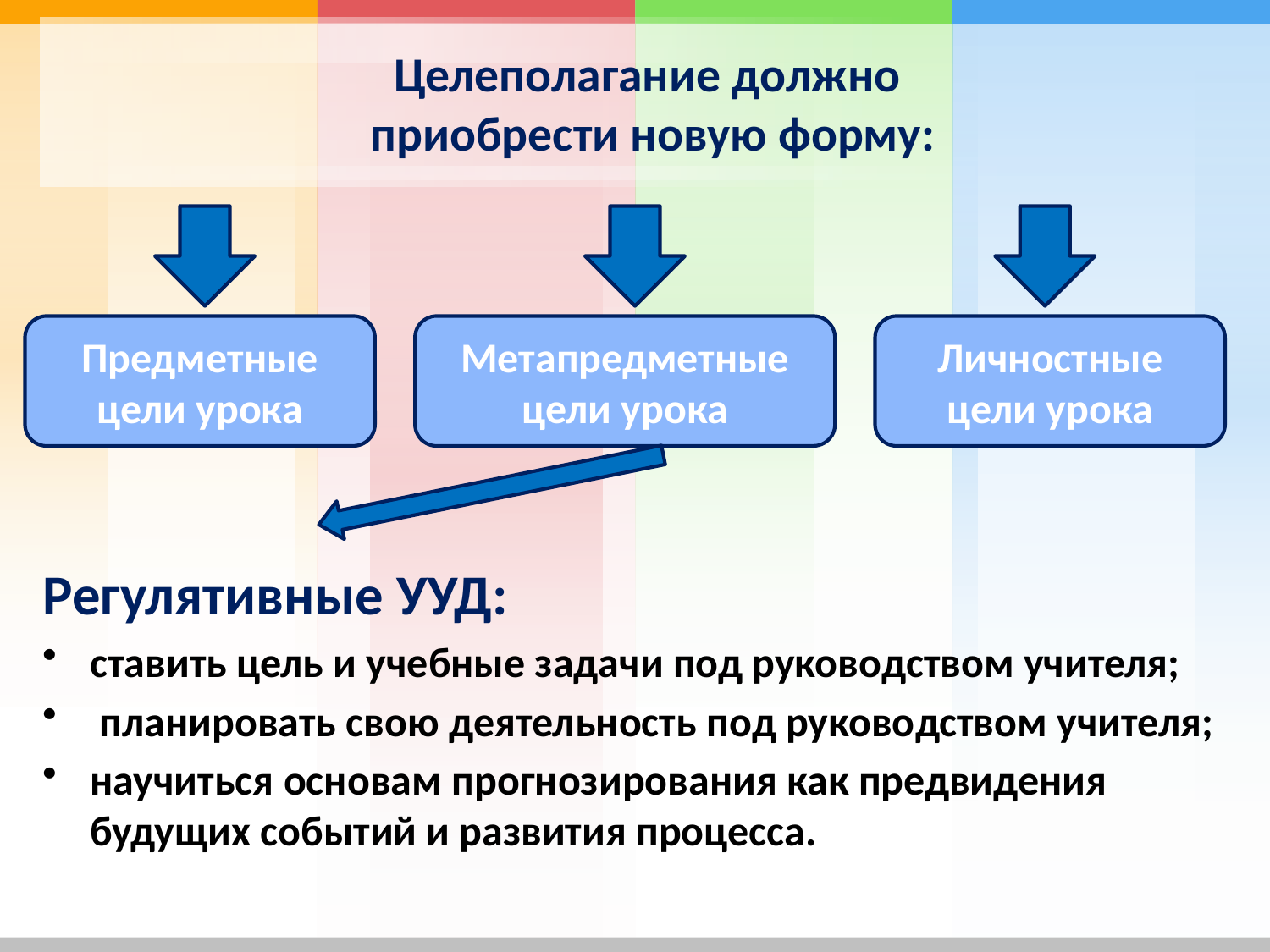

# Целеполагание должно приобрести новую форму:

Предметные цели урока
Метапредметные цели урока
Личностные цели урока
Регулятивные УУД:
ставить цель и учебные задачи под руководством учителя;
 планировать свою деятельность под руководством учителя;
научиться основам прогнозирования как предвидения будущих событий и развития процесса.